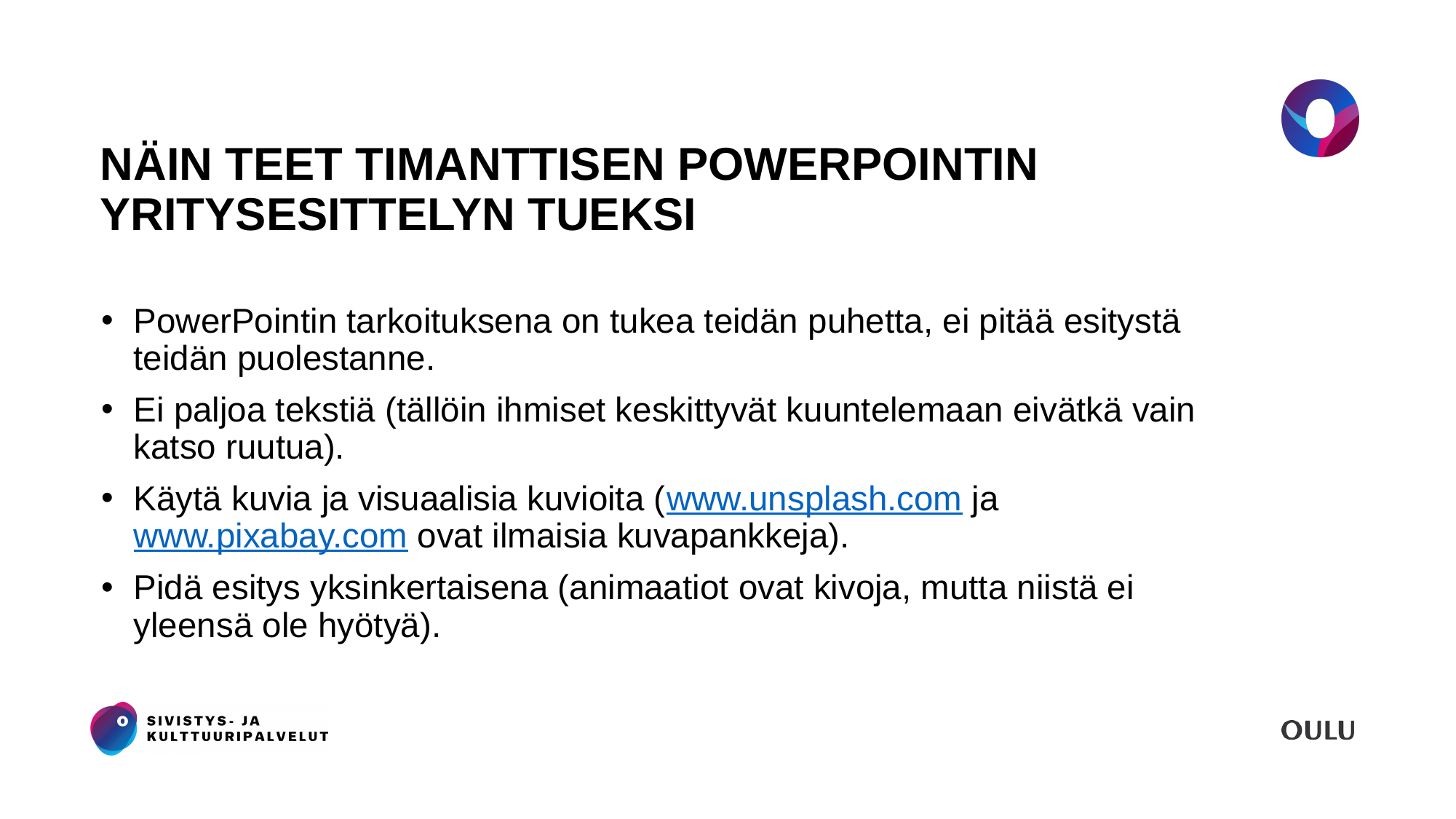

# NÄIN TEET TIMANTTISEN POWERPOINTIN YRITYSESITTELYN TUEKSI
PowerPointin tarkoituksena on tukea teidän puhetta, ei pitää esitystä teidän puolestanne.
Ei paljoa tekstiä (tällöin ihmiset keskittyvät kuuntelemaan eivätkä vain katso ruutua).
Käytä kuvia ja visuaalisia kuvioita (www.unsplash.com ja www.pixabay.com ovat ilmaisia kuvapankkeja).
Pidä esitys yksinkertaisena (animaatiot ovat kivoja, mutta niistä ei yleensä ole hyötyä).

23.3.2023
31